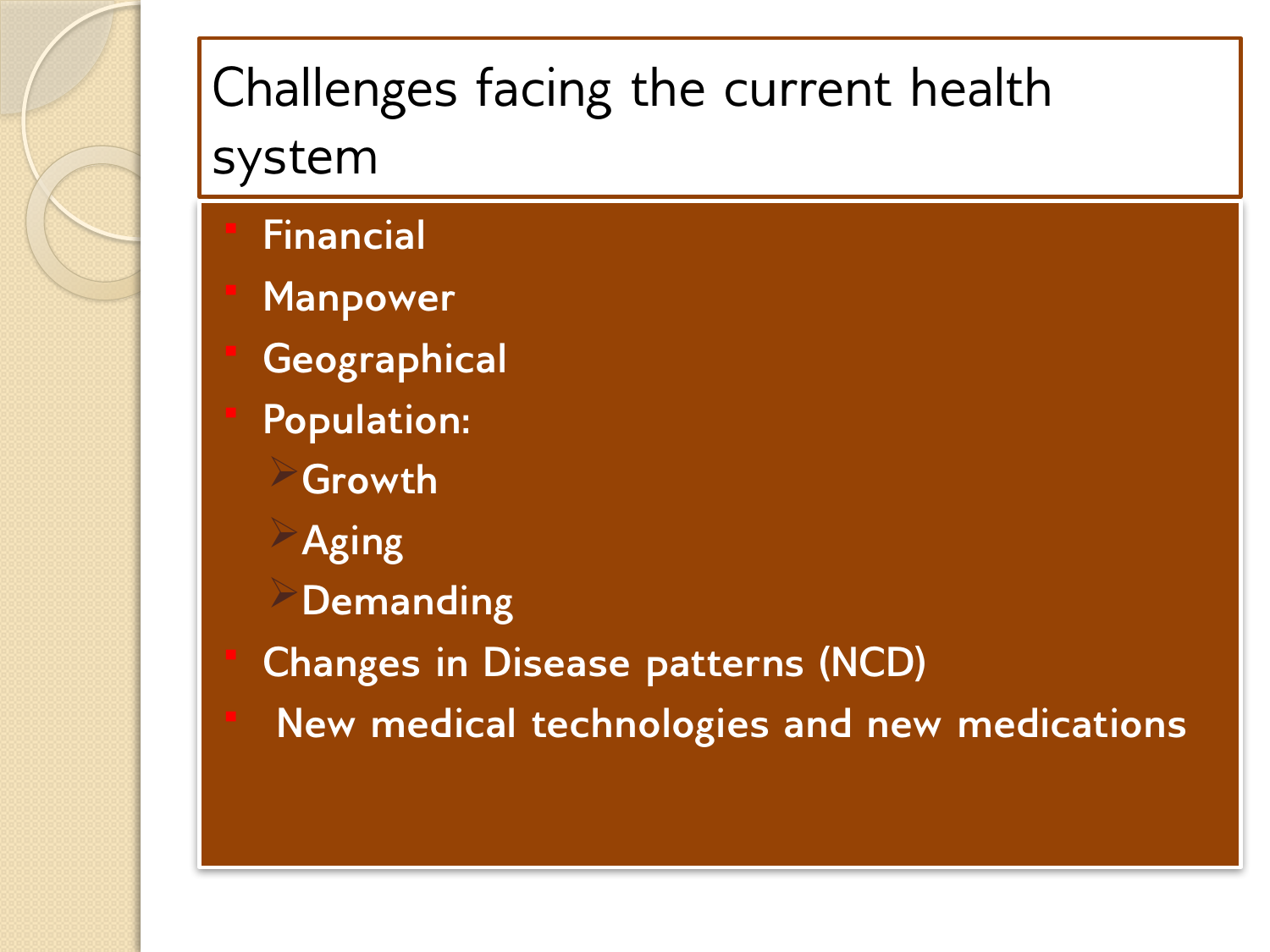

# Challenges facing the current health system
Financial
Manpower
Geographical
Population:
Growth
Aging
Demanding
Changes in Disease patterns (NCD)
 New medical technologies and new medications